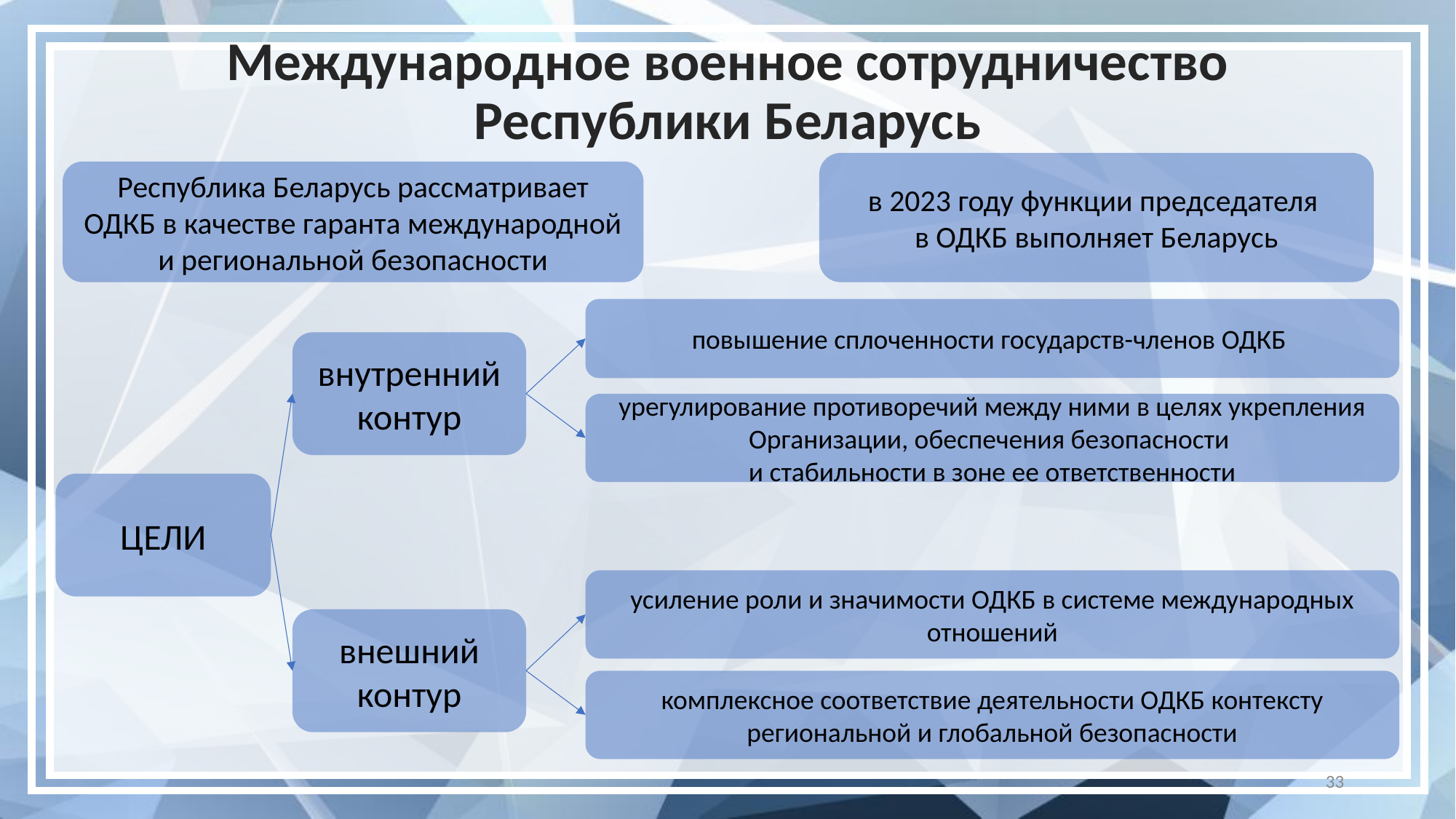

# Международное военное сотрудничество Республики Беларусь
в 2023 году функции председателя
в ОДКБ выполняет Беларусь
Республика Беларусь рассматривает ОДКБ в качестве гаранта международной и региональной безопасности
повышение сплоченности государств-членов ОДКБ
внутренний контур
урегулирование противоречий между ними в целях укрепления Организации, обеспечения безопасности
и стабильности в зоне ее ответственности
ЦЕЛИ
усиление роли и значимости ОДКБ в системе международных отношений
внешний контур
комплексное соответствие деятельности ОДКБ контексту региональной и глобальной безопасности
33